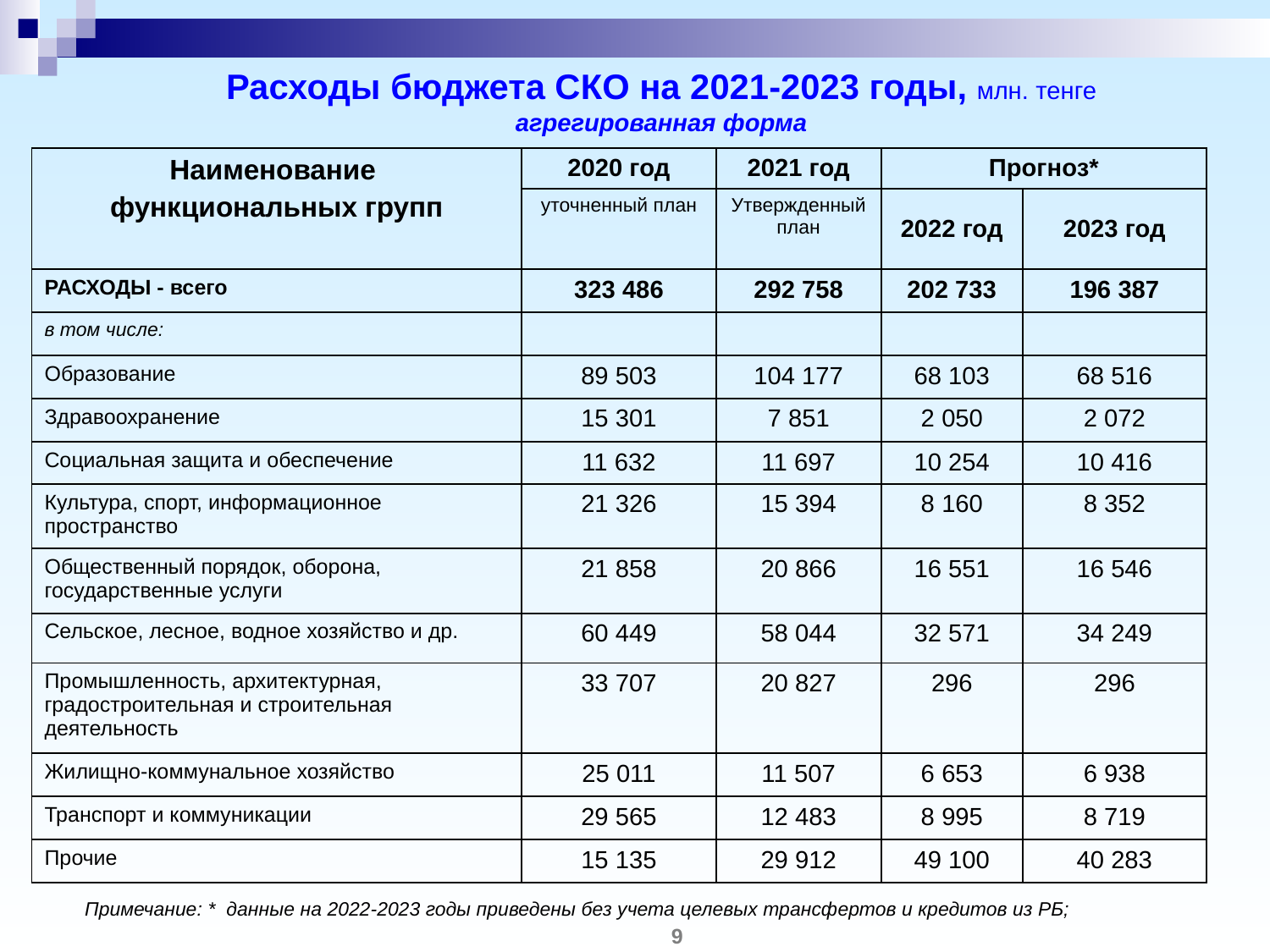

# Расходы бюджета СКО на 2021-2023 годы, млн. тенге агрегированная форма
| Наименование функциональных групп | 2020 год | 2021 год | Прогноз\* |  |
| --- | --- | --- | --- | --- |
|  | уточненный план | Утвержденный план | 2022 год | 2023 год |
| РАСХОДЫ - всего | 323 486 | 292 758 | 202 733 | 196 387 |
| в том числе: |  |  |  |  |
| Образование | 89 503 | 104 177 | 68 103 | 68 516 |
| Здравоохранение | 15 301 | 7 851 | 2 050 | 2 072 |
| Социальная защита и обеспечение | 11 632 | 11 697 | 10 254 | 10 416 |
| Культура, спорт, информационное пространство | 21 326 | 15 394 | 8 160 | 8 352 |
| Общественный порядок, оборона, государственные услуги | 21 858 | 20 866 | 16 551 | 16 546 |
| Сельское, лесное, водное хозяйство и др. | 60 449 | 58 044 | 32 571 | 34 249 |
| Промышленность, архитектурная, градостроительная и строительная деятельность | 33 707 | 20 827 | 296 | 296 |
| Жилищно-коммунальное хозяйство | 25 011 | 11 507 | 6 653 | 6 938 |
| Транспорт и коммуникации | 29 565 | 12 483 | 8 995 | 8 719 |
| Прочие | 15 135 | 29 912 | 49 100 | 40 283 |

Примечание: *  данные на 2022-2023 годы приведены без учета целевых трансфертов и кредитов из РБ;
9